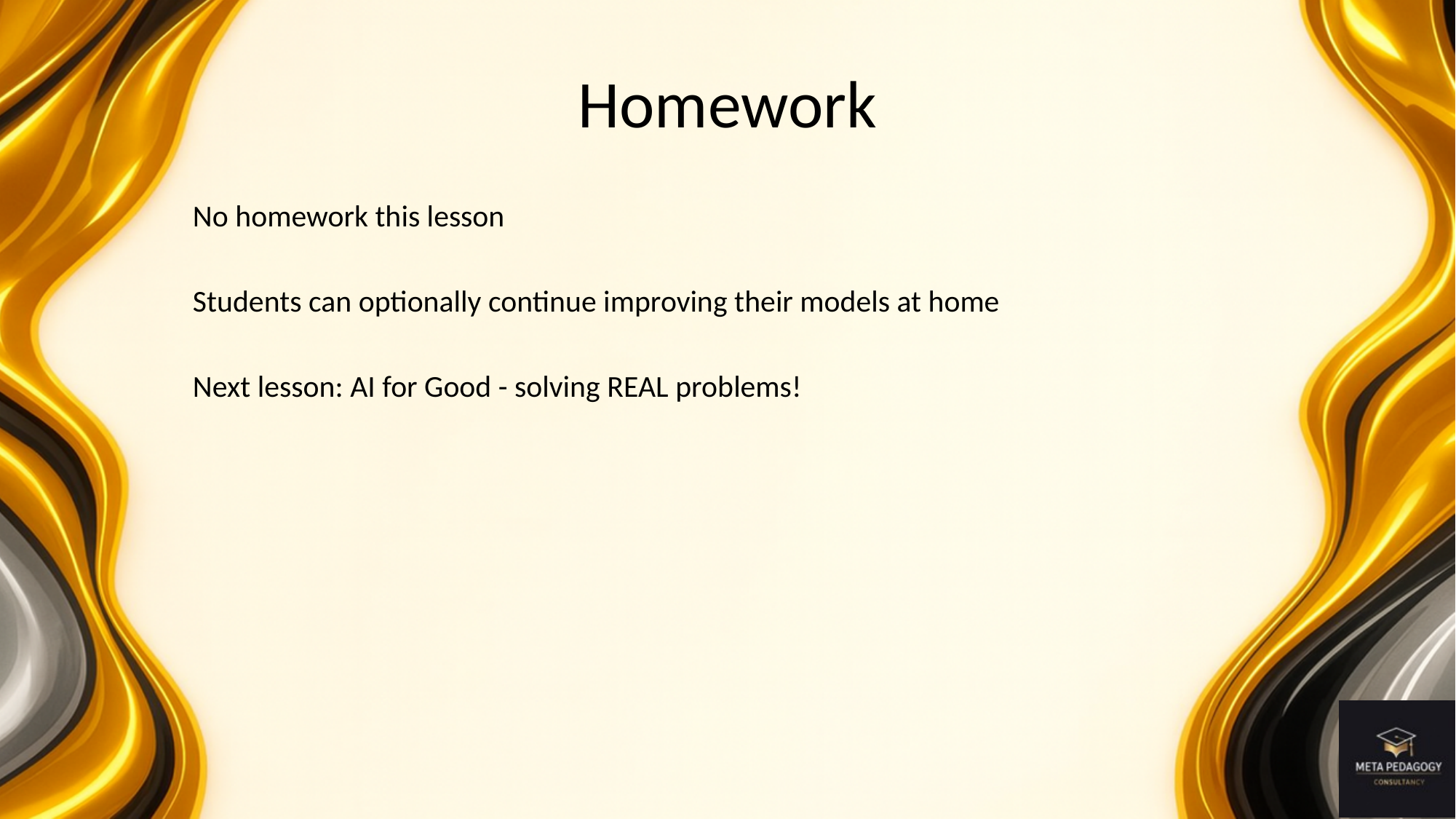

# Homework
No homework this lesson

Students can optionally continue improving their models at home

Next lesson: AI for Good - solving REAL problems!